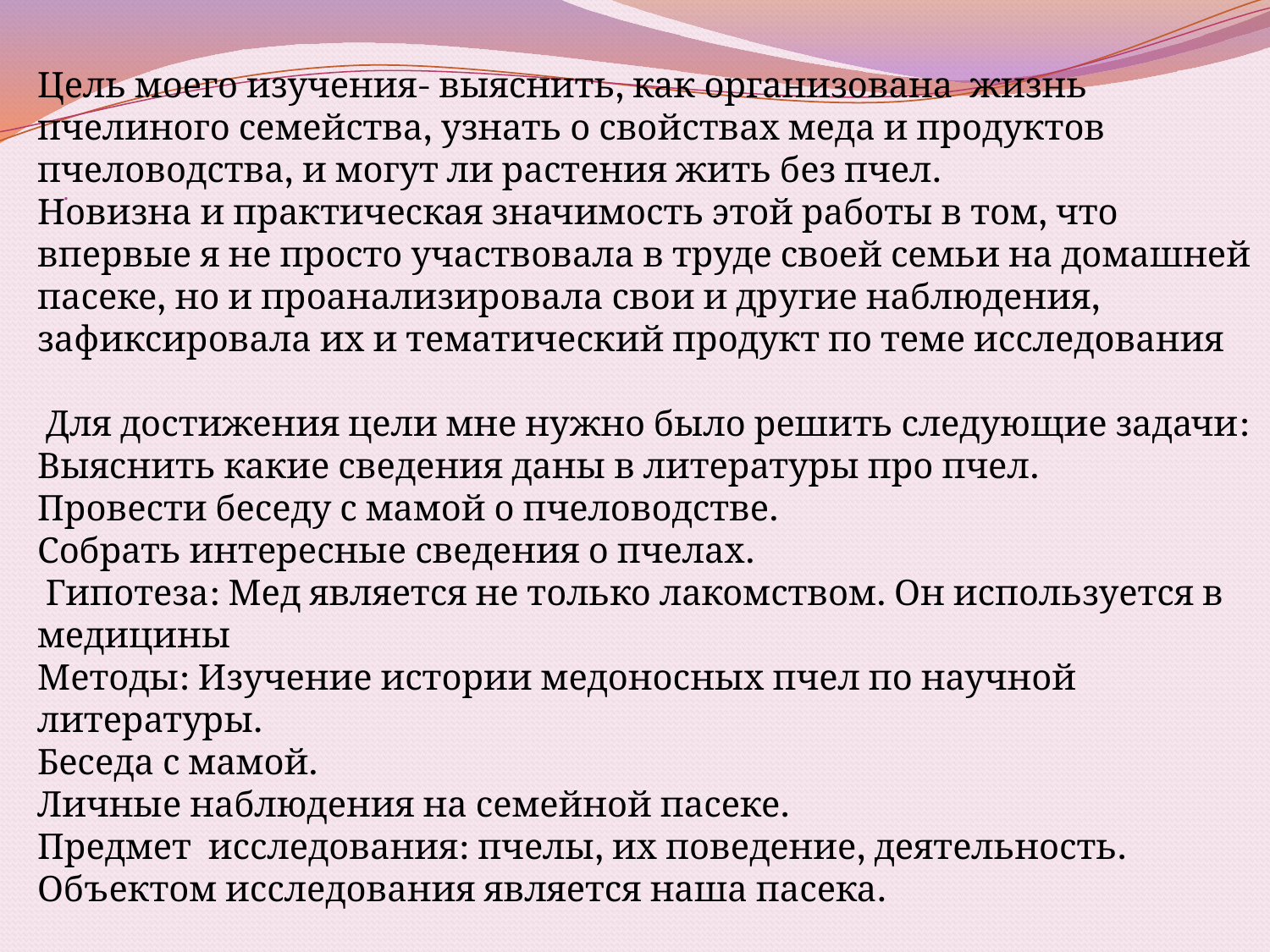

Цель моего изучения- выяснить, как организована  жизнь пчелиного семейства, узнать о свойствах меда и продуктов пчеловодства, и могут ли растения жить без пчел.
Новизна и практическая значимость этой работы в том, что впервые я не просто участвовала в труде своей семьи на домашней пасеке, но и проанализировала свои и другие наблюдения, зафиксировала их и тематический продукт по теме исследования
 Для достижения цели мне нужно было решить следующие задачи:
Выяснить какие сведения даны в литературы про пчел.
Провести беседу с мамой о пчеловодстве.
Собрать интересные сведения о пчелах.
 Гипотеза: Мед является не только лакомством. Он используется в медицины
Методы: Изучение истории медоносных пчел по научной литературы.
Беседа с мамой.
Личные наблюдения на семейной пасеке.
Предмет  исследования: пчелы, их поведение, деятельность.
Объектом исследования является наша пасека.

# .